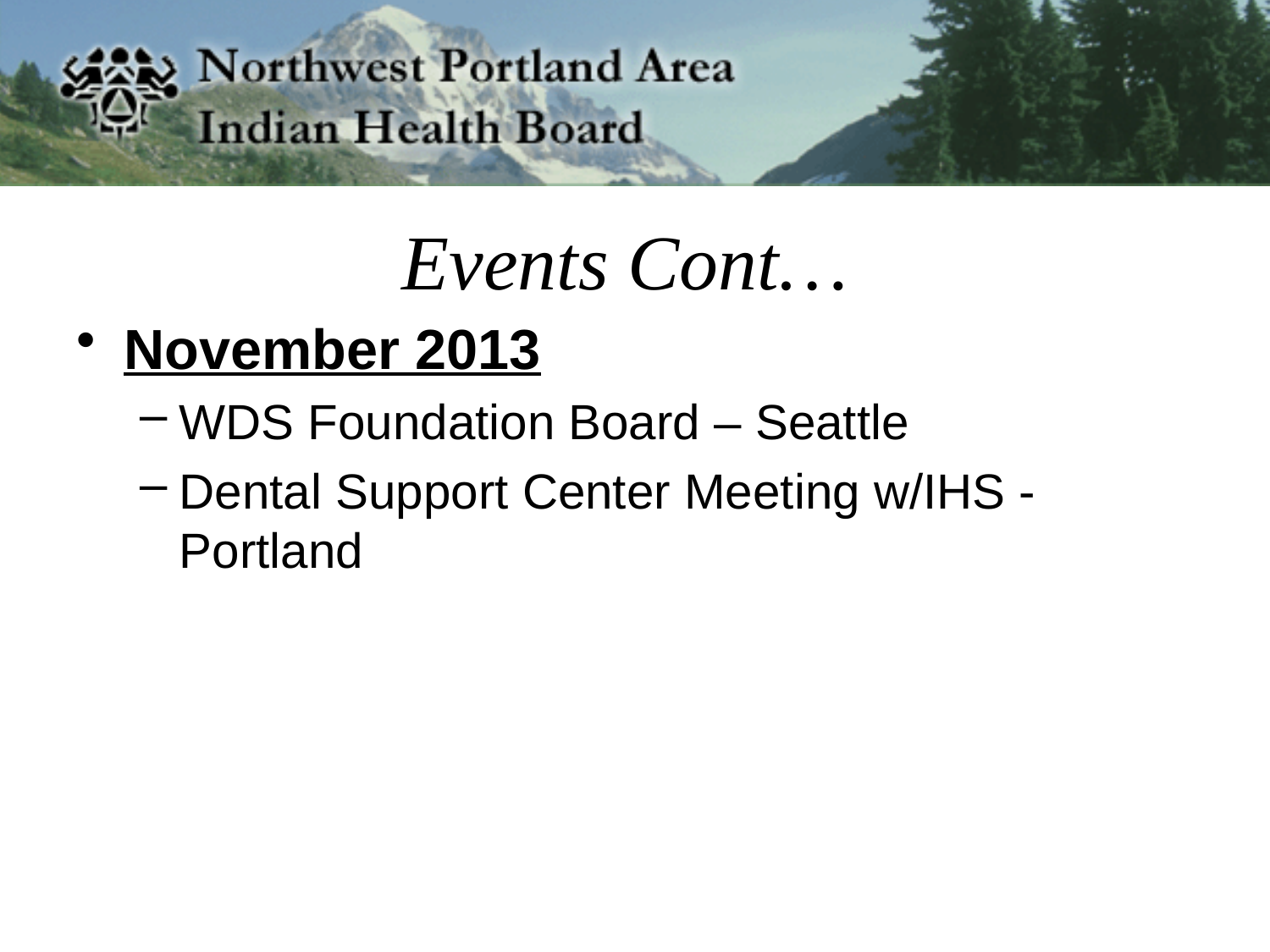

# Events Cont…
November 2013
WDS Foundation Board – Seattle
Dental Support Center Meeting w/IHS - Portland